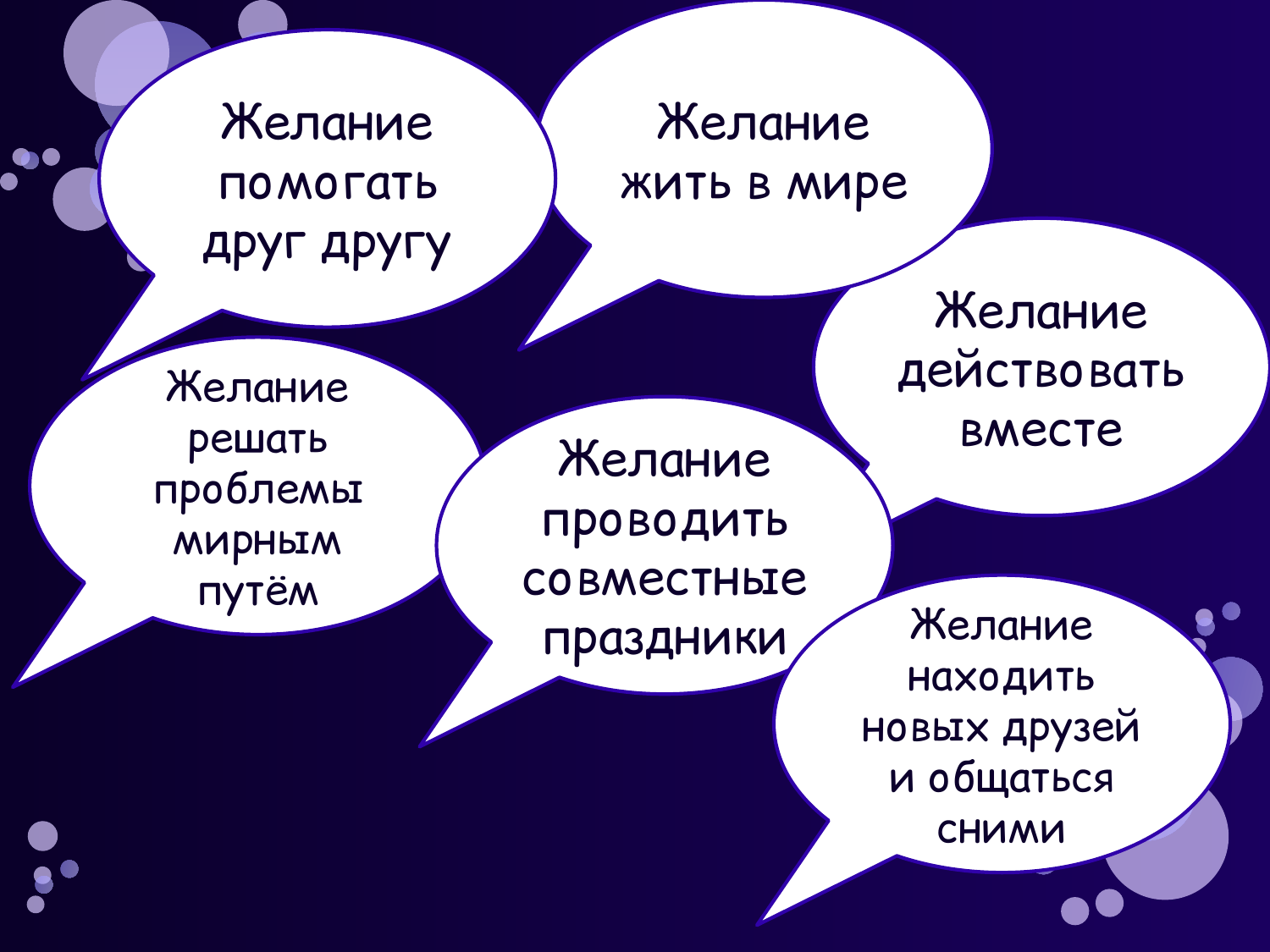

Желание жить в мире
Желание помогать друг другу
Желание действовать вместе
Желание решать проблемы мирным путём
Желание проводить совместные праздники
Желание находить новых друзей и общаться сними